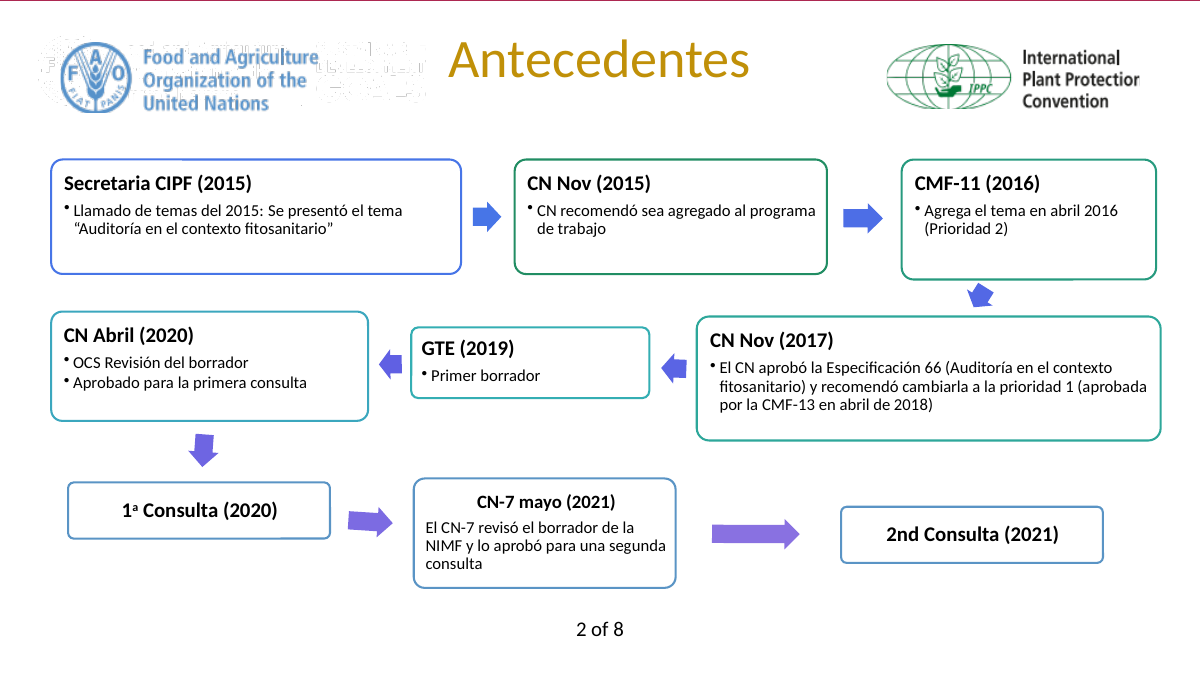

Antecedentes
Secretaria CIPF (2015)
Llamado de temas del 2015: Se presentó el tema “Auditoría en el contexto fitosanitario”

CN Nov (2015)
CN recomendó sea agregado al programa de trabajo

CMF-11 (2016)
Agrega el tema en abril 2016 (Prioridad 2)

CN Nov (2017)
El CN aprobó la Especificación 66 (Auditoría en el contexto fitosanitario) y recomendó cambiarla a la prioridad 1 (aprobada por la CMF-13 en abril de 2018)

GTE (2019)
Primer borrador

CN Abril (2020)
OCS Revisión del borrador
Aprobado para la primera consulta

1a Consulta (2020)

CN-7 mayo (2021)
El CN-7 revisó el borrador de la NIMF y lo aprobó para una segunda consulta

2nd Consulta (2021)
2 of 8